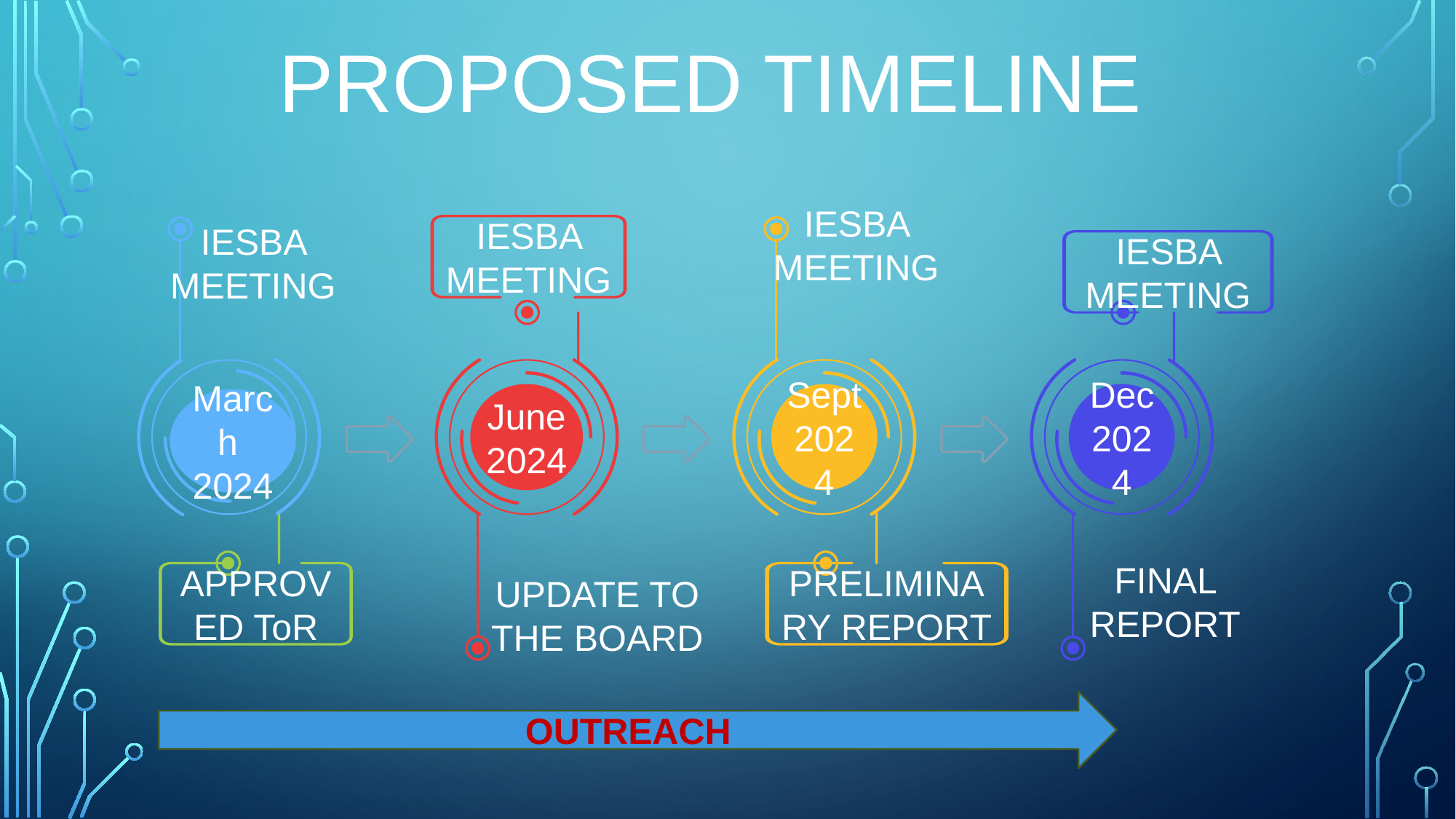

# PROPOSED TIMELINE
IESBA MEETING

Sept 2024

PRELIMINARY REPORT
IESBA MEETING

March  2024

APPROVED ToR
IESBA MEETING

June 2024

UPDATE TO THE BOARD

IESBA MEETING

Dec 2024

FINAL REPORT

OUTREACH